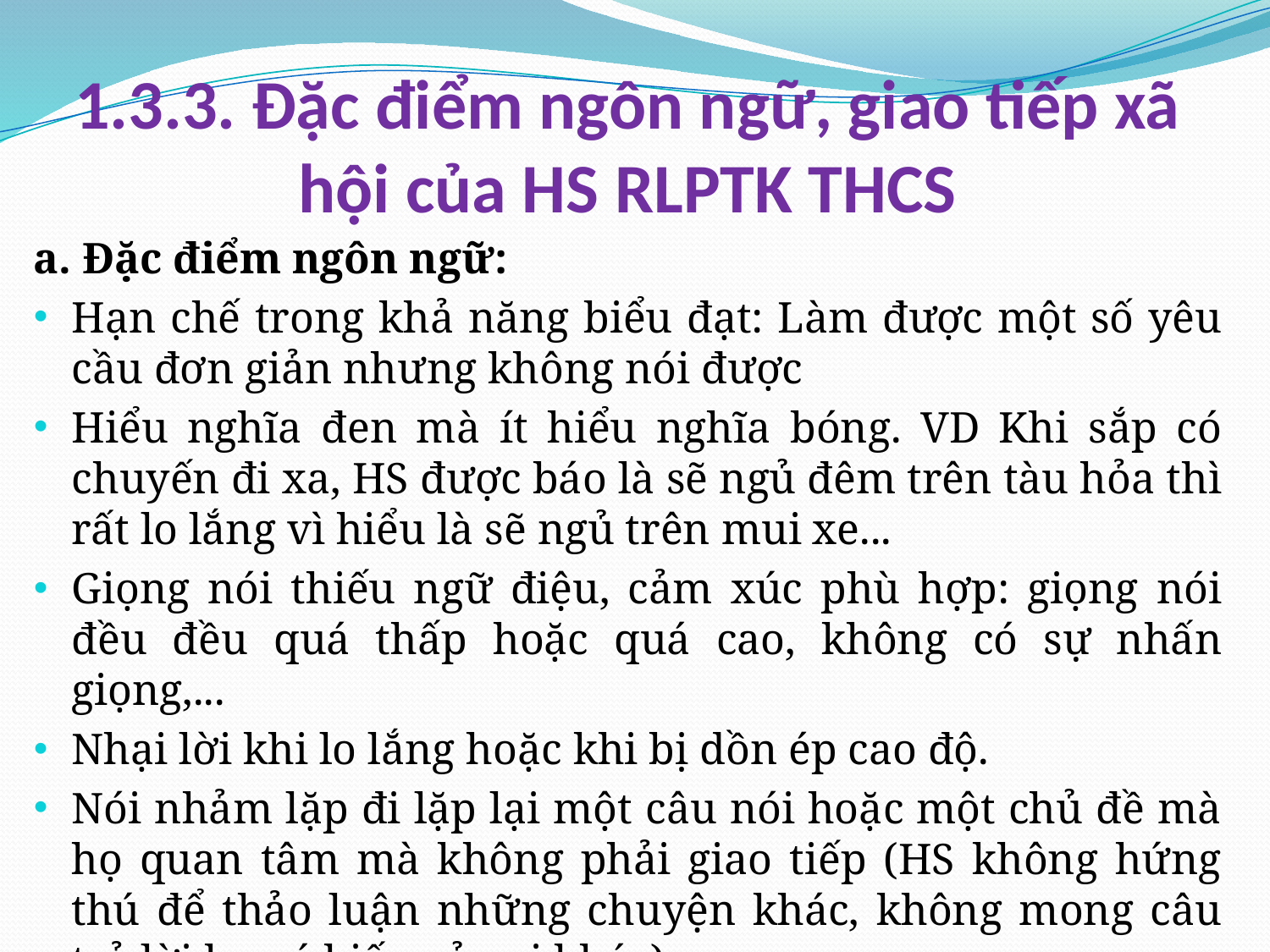

# 1.3.3. Đặc điểm ngôn ngữ, giao tiếp xã hội của HS RLPTK THCS
a. Đặc điểm ngôn ngữ:
Hạn chế trong khả năng biểu đạt: Làm được một số yêu cầu đơn giản nhưng không nói được
Hiểu nghĩa đen mà ít hiểu nghĩa bóng. VD Khi sắp có chuyến đi xa, HS được báo là sẽ ngủ đêm trên tàu hỏa thì rất lo lắng vì hiểu là sẽ ngủ trên mui xe...
Giọng nói thiếu ngữ điệu, cảm xúc phù hợp: giọng nói đều đều quá thấp hoặc quá cao, không có sự nhấn giọng,...
Nhại lời khi lo lắng hoặc khi bị dồn ép cao độ.
Nói nhảm lặp đi lặp lại một câu nói hoặc một chủ đề mà họ quan tâm mà không phải giao tiếp (HS không hứng thú để thảo luận những chuyện khác, không mong câu trả lời hay ý kiến của ai khác).